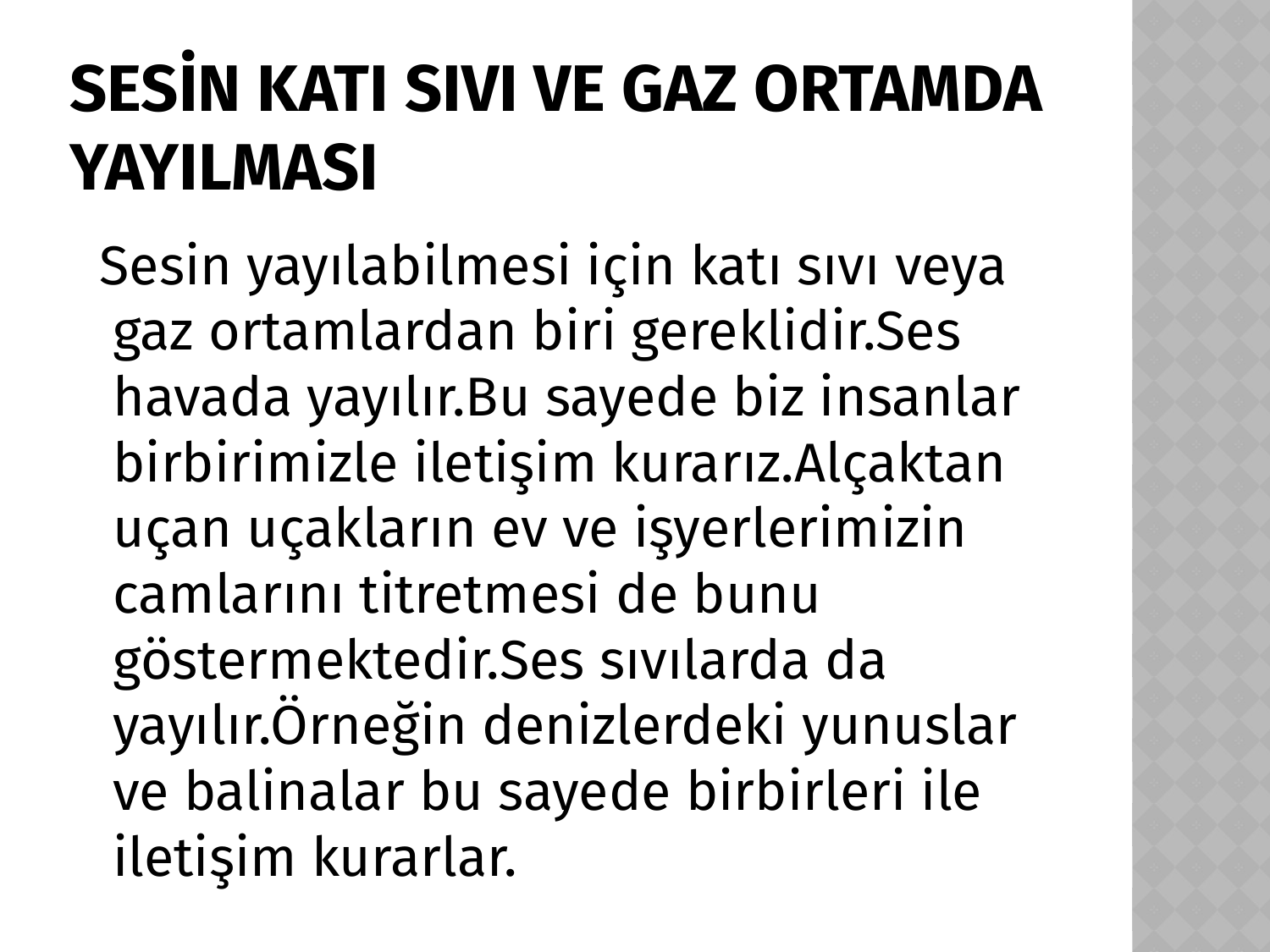

# SESİN KATI SIVI VE GAZ ORTAMDA YAYILMASI
  Sesin yayılabilmesi için katı sıvı veya gaz ortamlardan biri gereklidir.Ses havada yayılır.Bu sayede biz insanlar birbirimizle iletişim kurarız.Alçaktan uçan uçakların ev ve işyerlerimizin camlarını titretmesi de bunu göstermektedir.Ses sıvılarda da yayılır.Örneğin denizlerdeki yunuslar ve balinalar bu sayede birbirleri ile iletişim kurarlar.